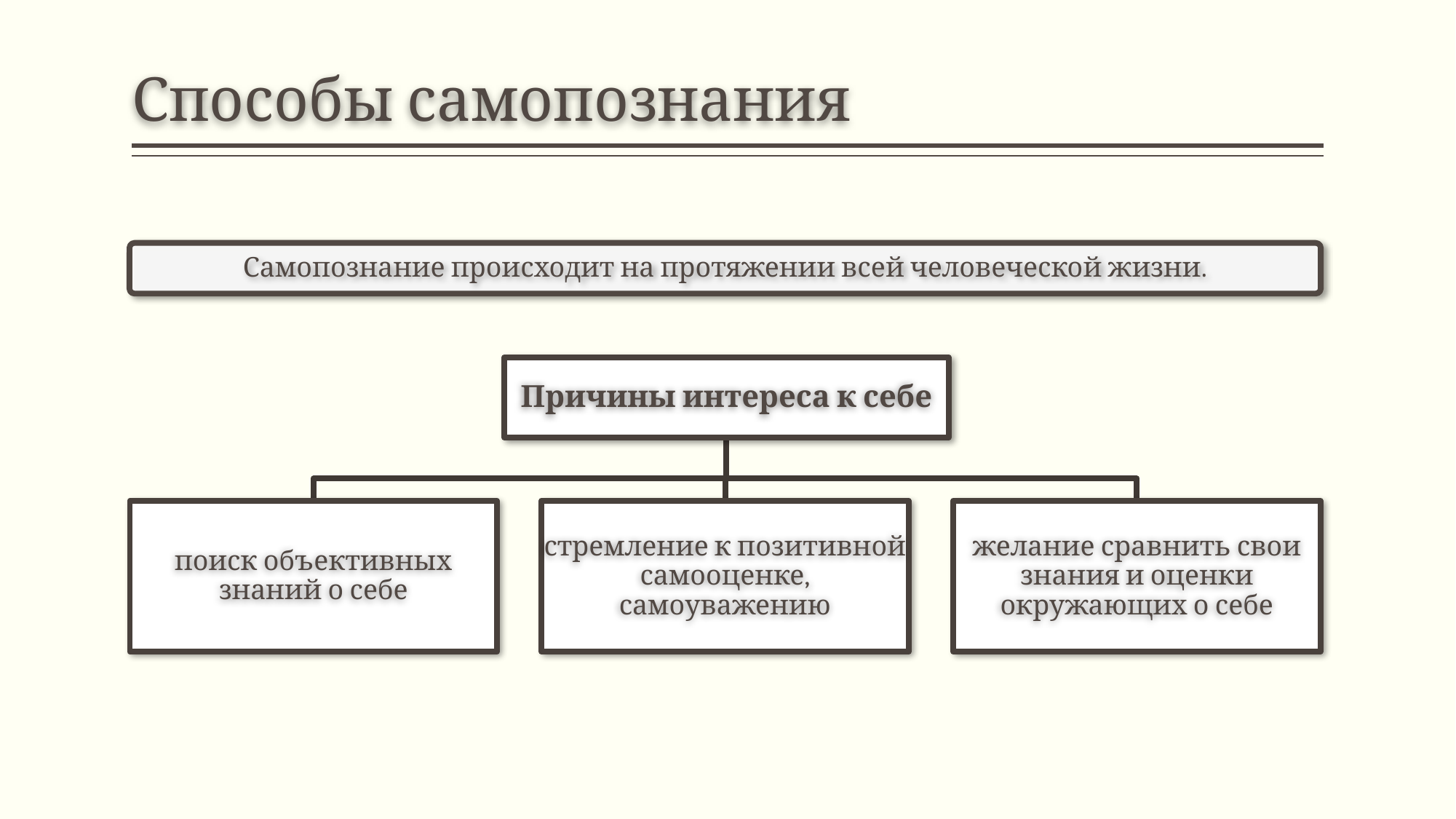

# Способы самопознания

Самопознание происходит на протяжении всей человеческой жизни.

Причины интереса к себе

поиск объективных знаний о себе

стремление к позитивной самооценке, самоуважению

желание сравнить свои знания и оценки окружающих о себе